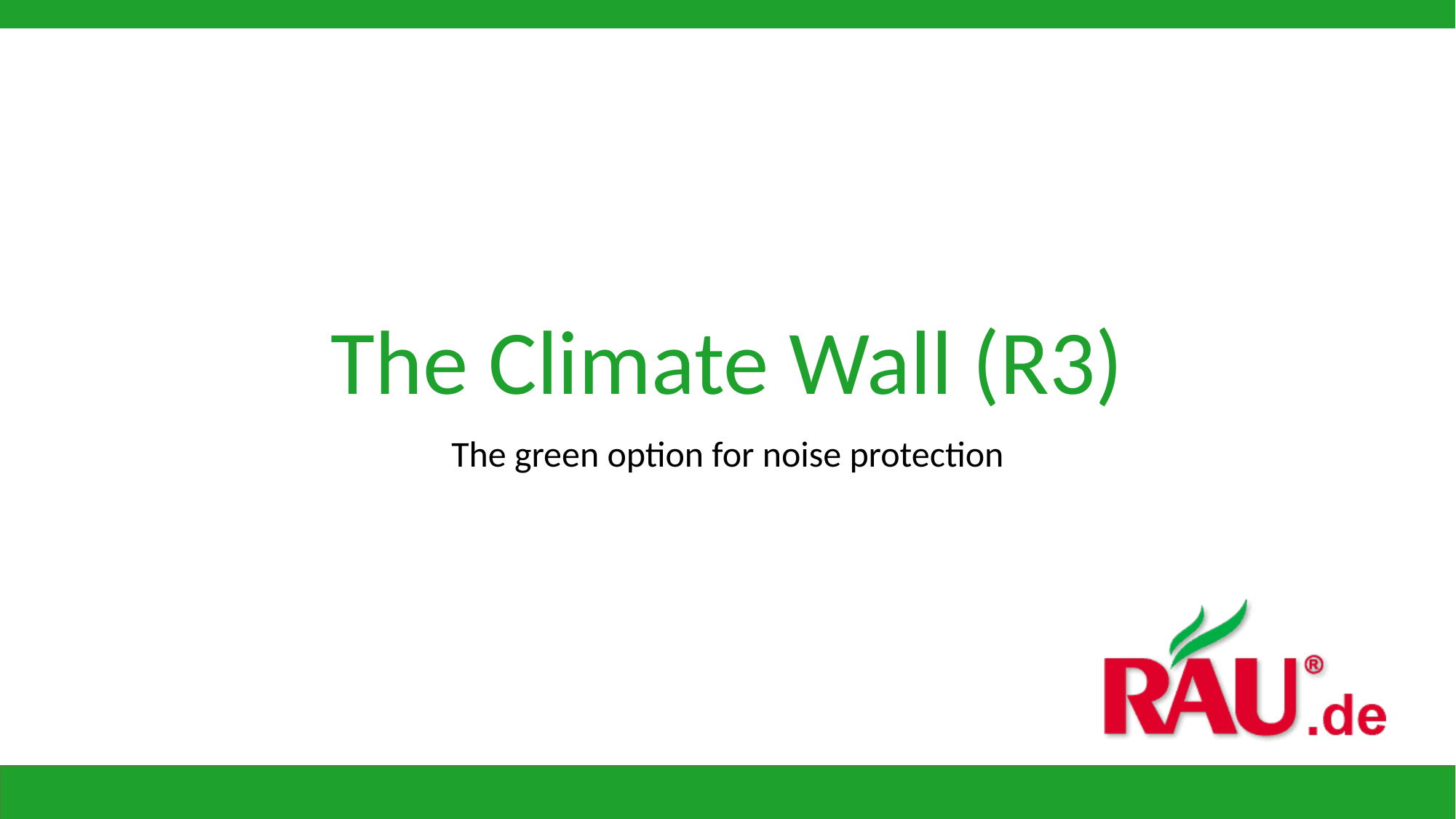

# The Climate Wall (R3)
The green option for noise protection